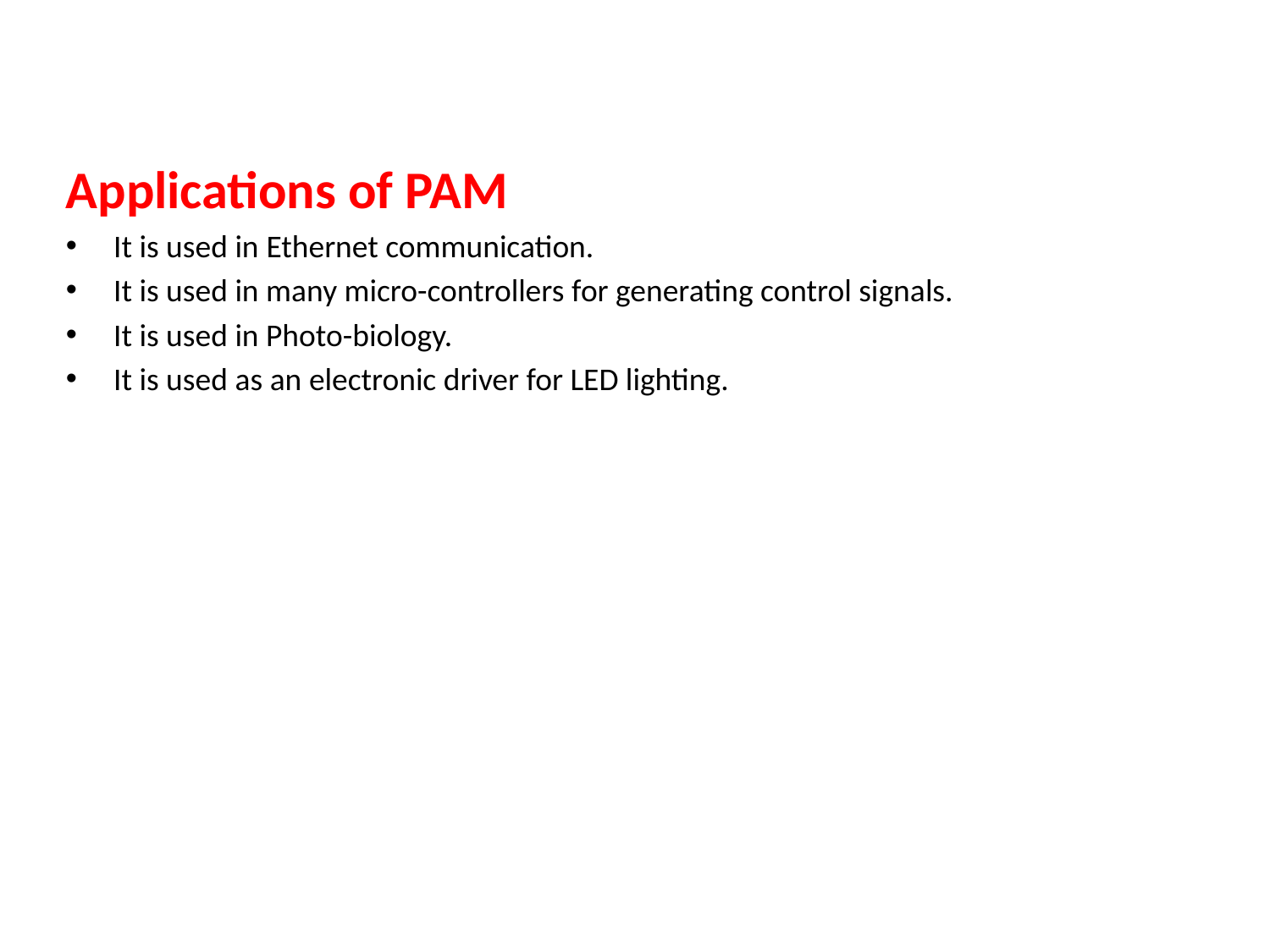

Applications of PAM
It is used in Ethernet communication.
It is used in many micro-controllers for generating control signals.
It is used in Photo-biology.
It is used as an electronic driver for LED lighting.